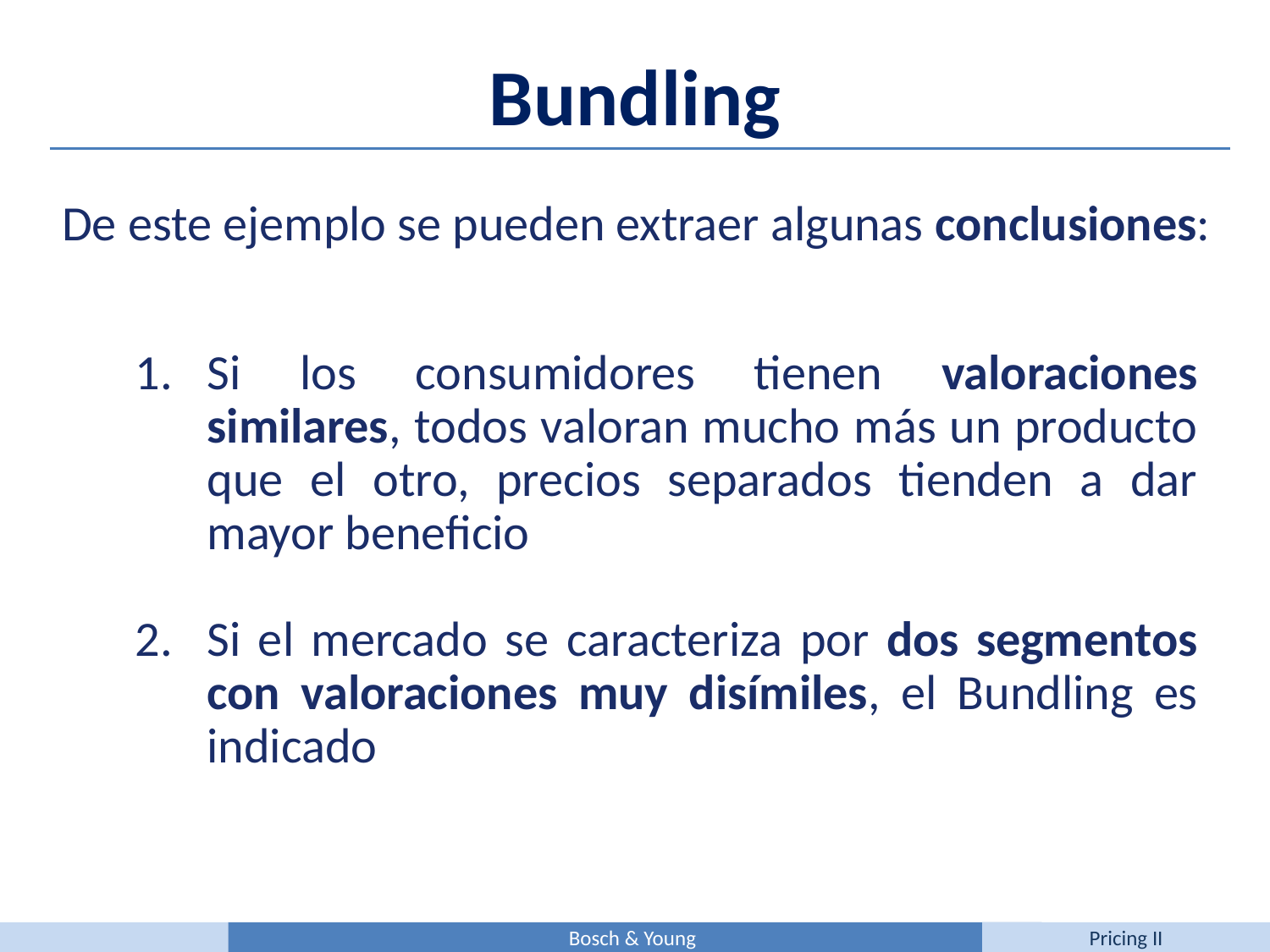

Bundling
De este ejemplo se pueden extraer algunas conclusiones:

Si los consumidores tienen valoraciones similares, todos valoran mucho más un producto que el otro, precios separados tienden a dar mayor beneficio

Si el mercado se caracteriza por dos segmentos con valoraciones muy disímiles, el Bundling es indicado

Bosch & Young
Pricing II